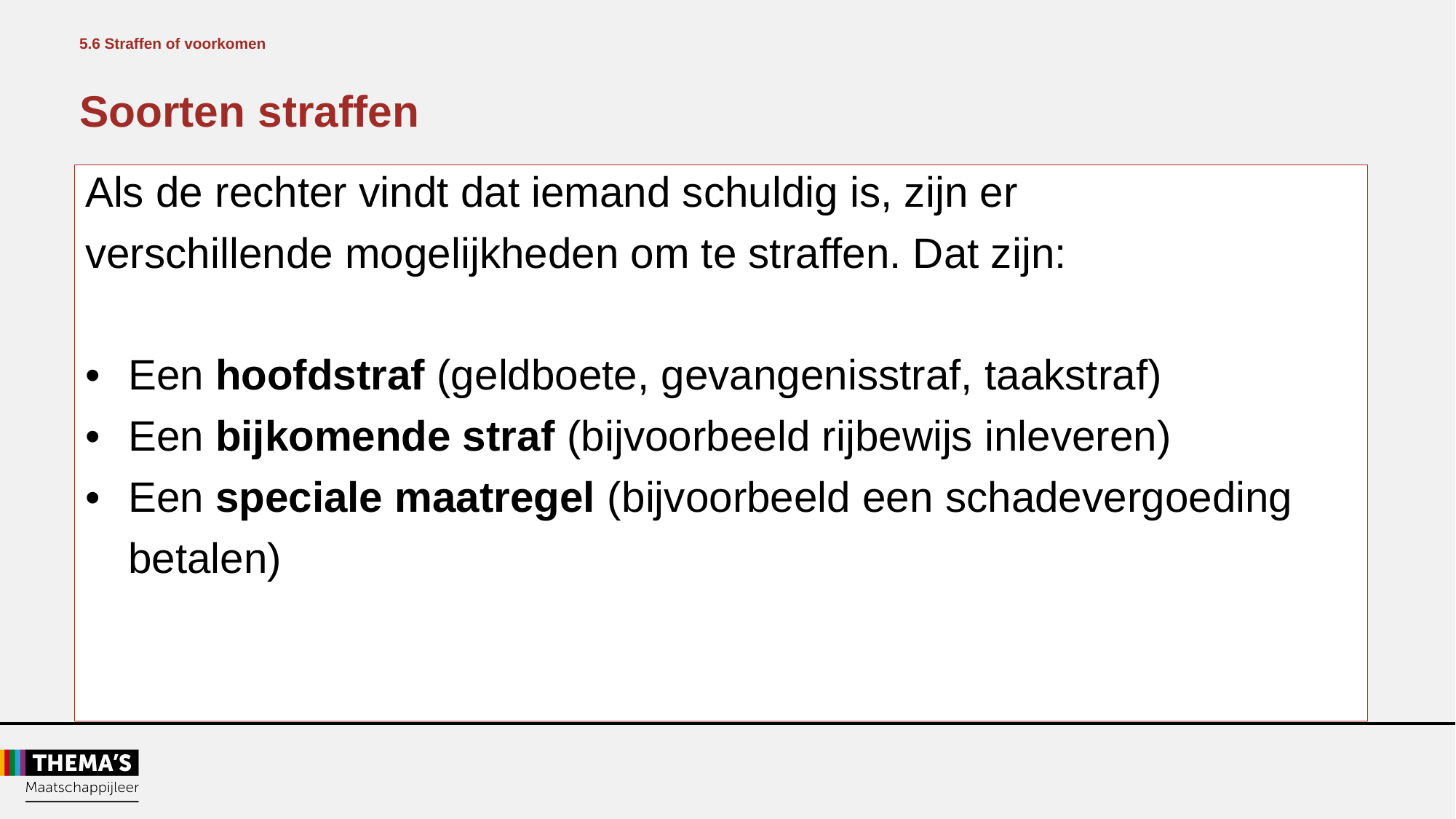

5.6 Straffen of voorkomen
Soorten straffen
Als de rechter vindt dat iemand schuldig is, zijn er
verschillende mogelijkheden om te straffen. Dat zijn:

•	Een hoofdstraf (geldboete, gevangenisstraf, taakstraf)
•	Een bijkomende straf (bijvoorbeeld rijbewijs inleveren)
•	Een speciale maatregel (bijvoorbeeld een schadevergoeding
betalen)